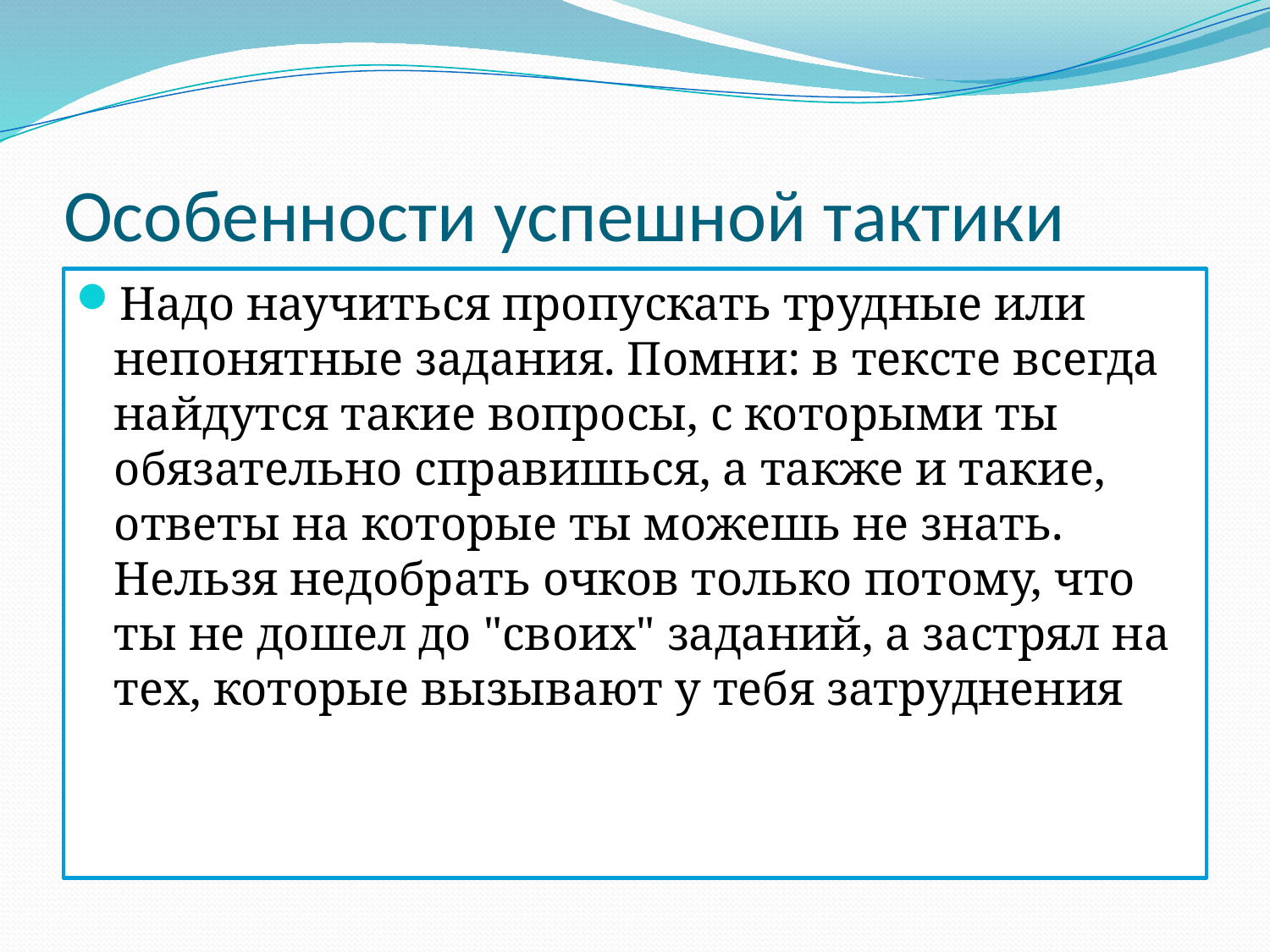

# Особенности успешной тактики
Надо научиться пропускать трудные или непонятные задания. Помни: в тексте всегда найдутся такие вопросы, с которыми ты обязательно справишься, а также и такие, ответы на которые ты можешь не знать. Нельзя недобрать очков только потому, что ты не дошел до "своих" заданий, а застрял на тех, которые вызывают у тебя затруднения